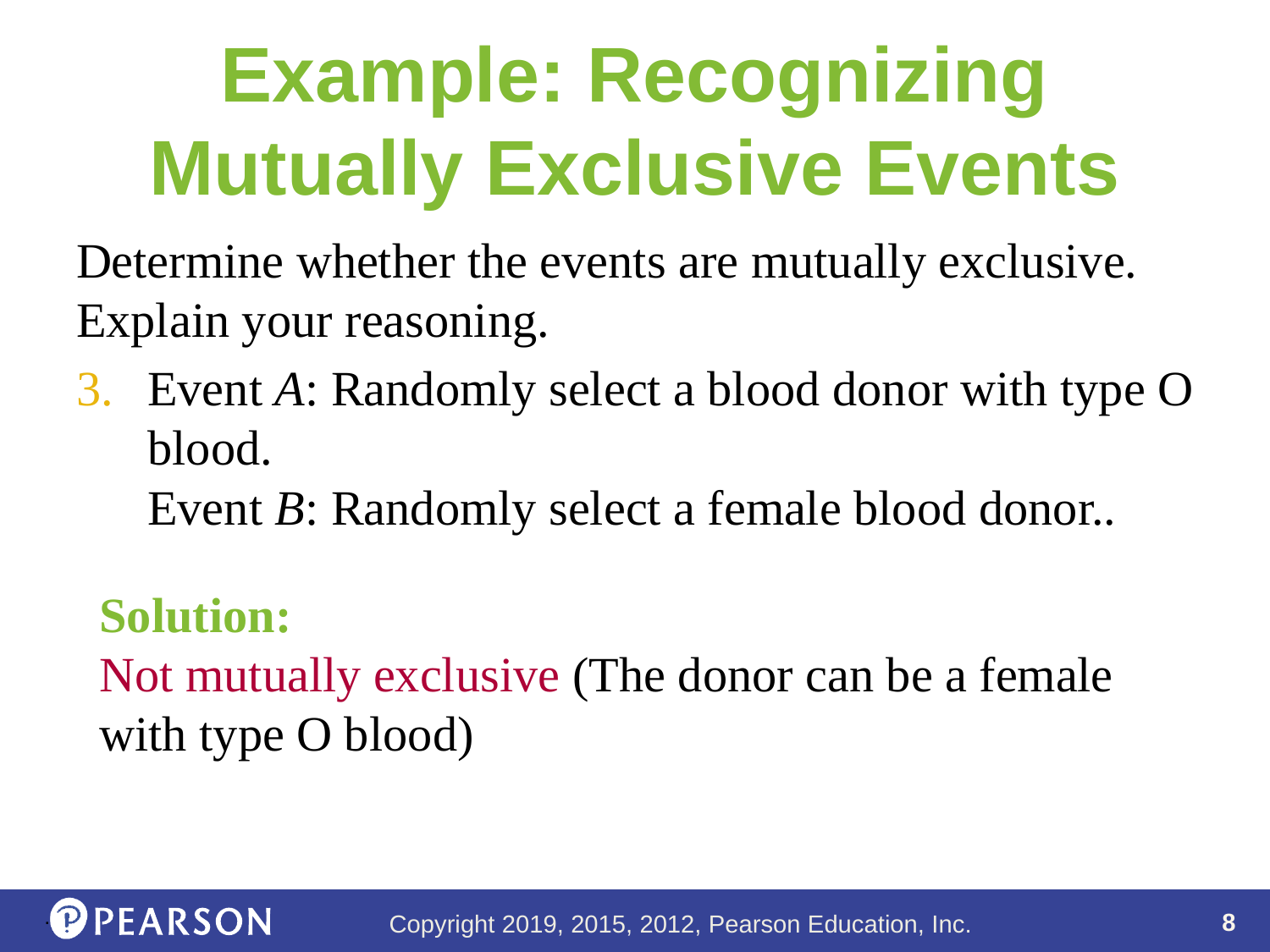

# Example: Recognizing Mutually Exclusive Events
Determine whether the events are mutually exclusive. Explain your reasoning.
Event A: Randomly select a blood donor with type O blood.
Event B: Randomly select a female blood donor..
Solution:
Not mutually exclusive (The donor can be a female with type O blood)

.